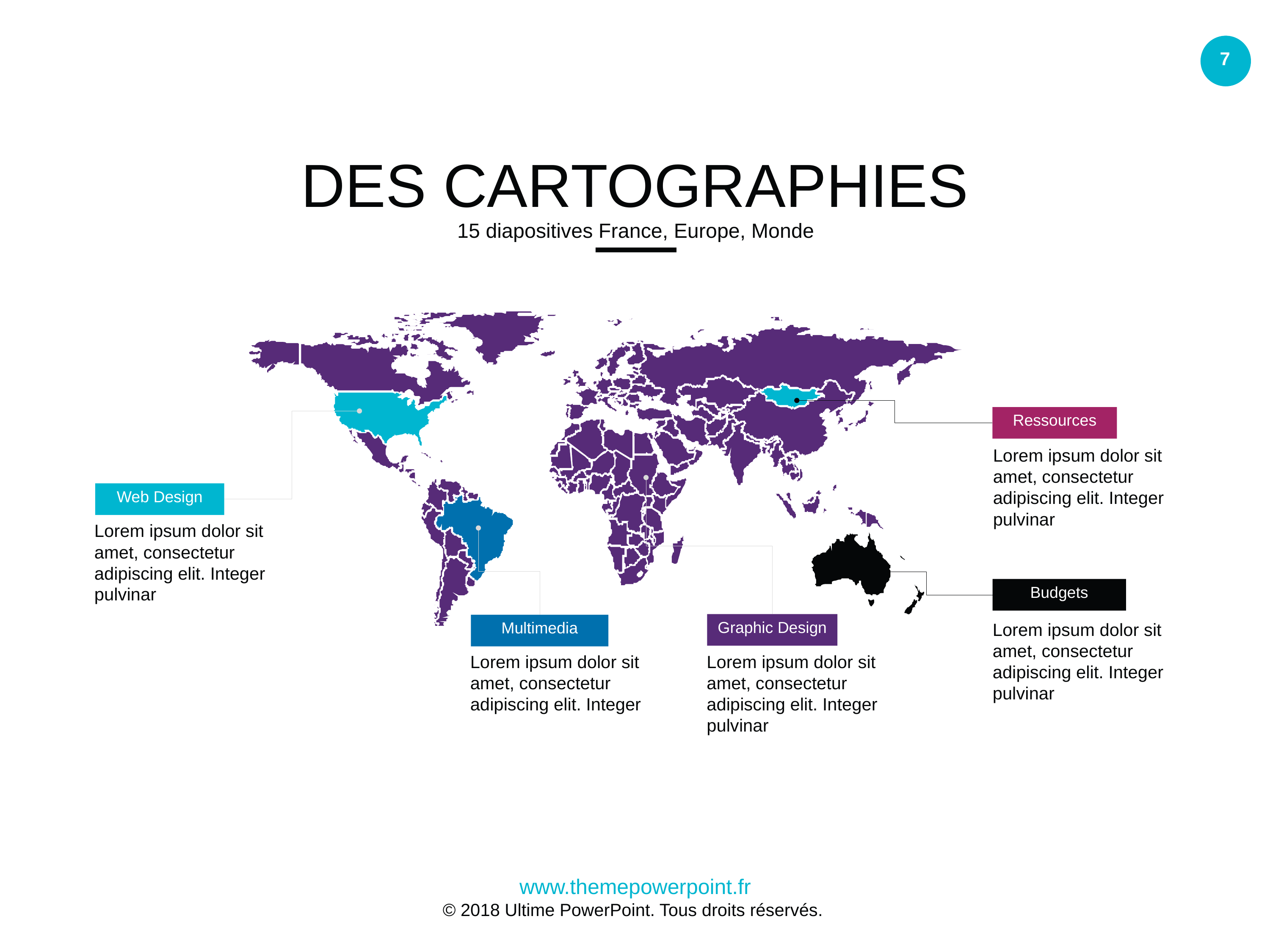

DES CARTOGRAPHIES
15 diapositives France, Europe, Monde

Ressources
Lorem ipsum dolor sit amet, consectetur adipiscing elit. Integer pulvinar
Web Design
Lorem ipsum dolor sit amet, consectetur adipiscing elit. Integer pulvinar
Budgets
Lorem ipsum dolor sit amet, consectetur adipiscing elit. Integer pulvinar
Graphic Design
Multimedia
Lorem ipsum dolor sit amet, consectetur adipiscing elit. Integer pulvinar
Lorem ipsum dolor sit amet, consectetur adipiscing elit. Integer